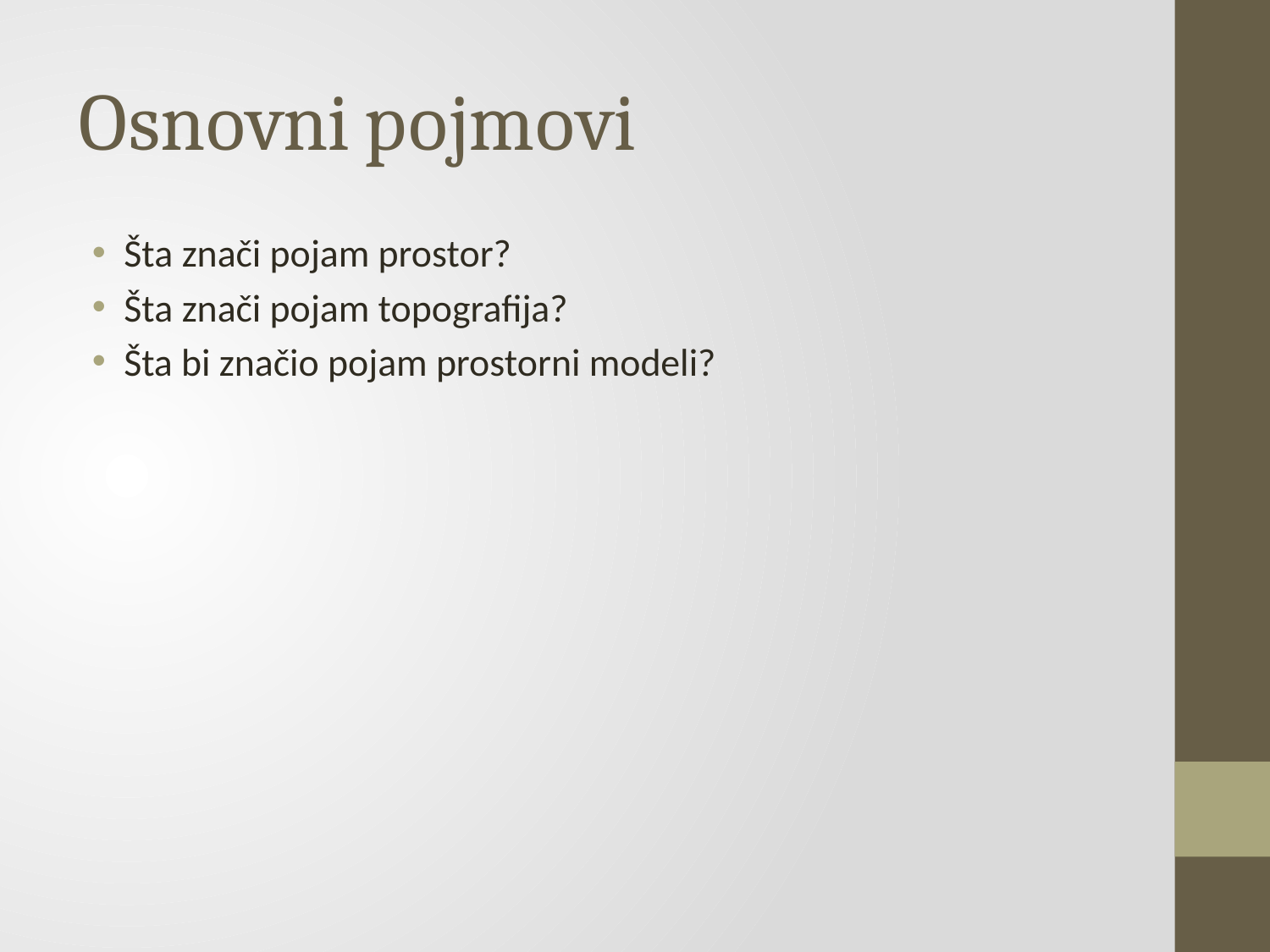

# Osnovni pojmovi
Šta znači pojam prostor?
Šta znači pojam topografija?
Šta bi značio pojam prostorni modeli?